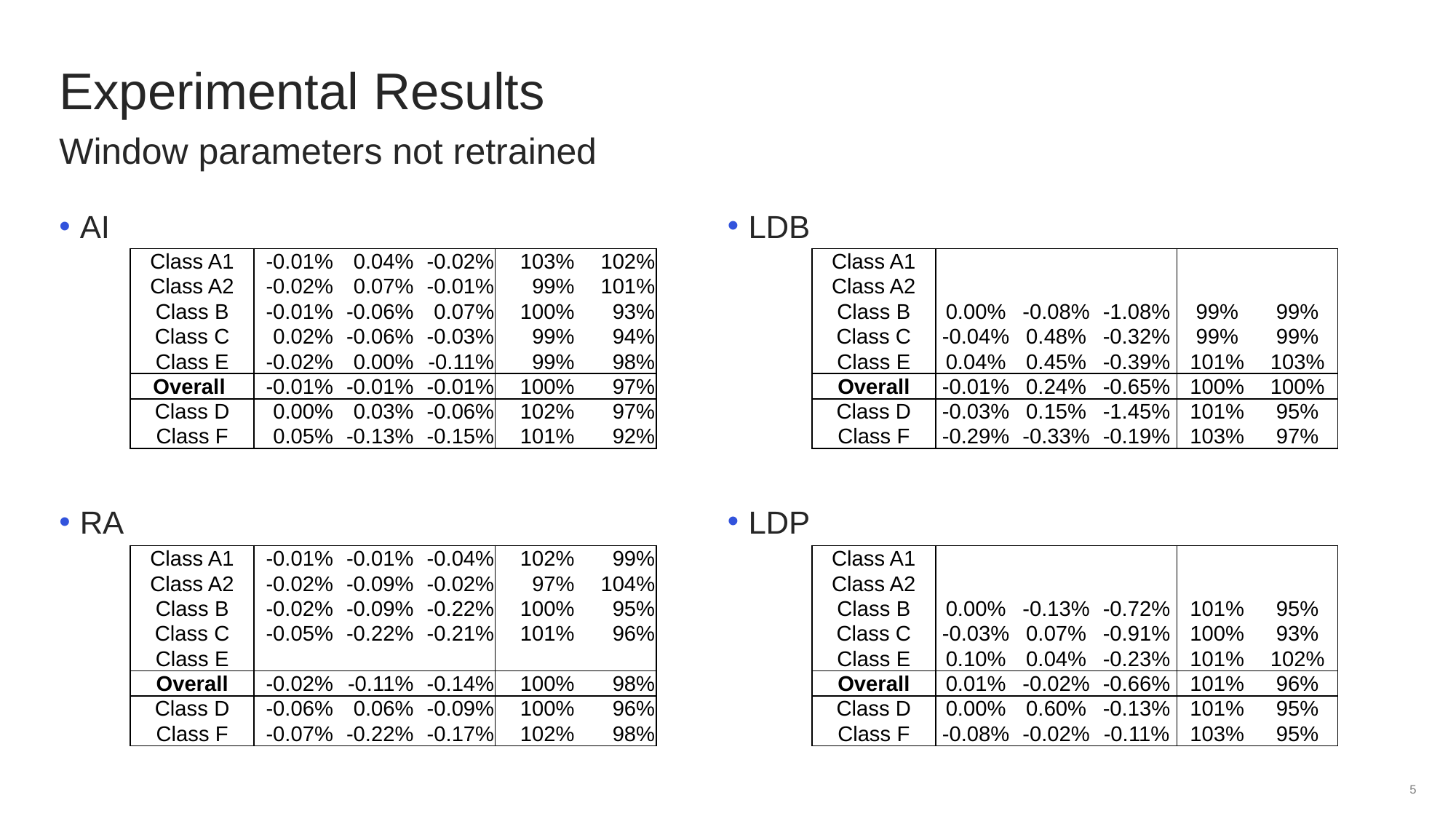

# Experimental Results
Window parameters not retrained
LDB

LDP
AI

RA
| Class A1 | -0.01% | 0.04% | -0.02% | 103% | 102% |
| --- | --- | --- | --- | --- | --- |
| Class A2 | -0.02% | 0.07% | -0.01% | 99% | 101% |
| Class B | -0.01% | -0.06% | 0.07% | 100% | 93% |
| Class C | 0.02% | -0.06% | -0.03% | 99% | 94% |
| Class E | -0.02% | 0.00% | -0.11% | 99% | 98% |
| Overall | -0.01% | -0.01% | -0.01% | 100% | 97% |
| Class D | 0.00% | 0.03% | -0.06% | 102% | 97% |
| Class F | 0.05% | -0.13% | -0.15% | 101% | 92% |
| Class A1 |  |  |  |  |  |
| --- | --- | --- | --- | --- | --- |
| Class A2 |  |  |  |  |  |
| Class B | 0.00% | -0.08% | -1.08% | 99% | 99% |
| Class C | -0.04% | 0.48% | -0.32% | 99% | 99% |
| Class E | 0.04% | 0.45% | -0.39% | 101% | 103% |
| Overall | -0.01% | 0.24% | -0.65% | 100% | 100% |
| Class D | -0.03% | 0.15% | -1.45% | 101% | 95% |
| Class F | -0.29% | -0.33% | -0.19% | 103% | 97% |
| Class A1 | -0.01% | -0.01% | -0.04% | 102% | 99% |
| --- | --- | --- | --- | --- | --- |
| Class A2 | -0.02% | -0.09% | -0.02% | 97% | 104% |
| Class B | -0.02% | -0.09% | -0.22% | 100% | 95% |
| Class C | -0.05% | -0.22% | -0.21% | 101% | 96% |
| Class E |  |  |  |  |  |
| Overall | -0.02% | -0.11% | -0.14% | 100% | 98% |
| Class D | -0.06% | 0.06% | -0.09% | 100% | 96% |
| Class F | -0.07% | -0.22% | -0.17% | 102% | 98% |
| Class A1 |  |  |  |  |  |
| --- | --- | --- | --- | --- | --- |
| Class A2 |  |  |  |  |  |
| Class B | 0.00% | -0.13% | -0.72% | 101% | 95% |
| Class C | -0.03% | 0.07% | -0.91% | 100% | 93% |
| Class E | 0.10% | 0.04% | -0.23% | 101% | 102% |
| Overall | 0.01% | -0.02% | -0.66% | 101% | 96% |
| Class D | 0.00% | 0.60% | -0.13% | 101% | 95% |
| Class F | -0.08% | -0.02% | -0.11% | 103% | 95% |